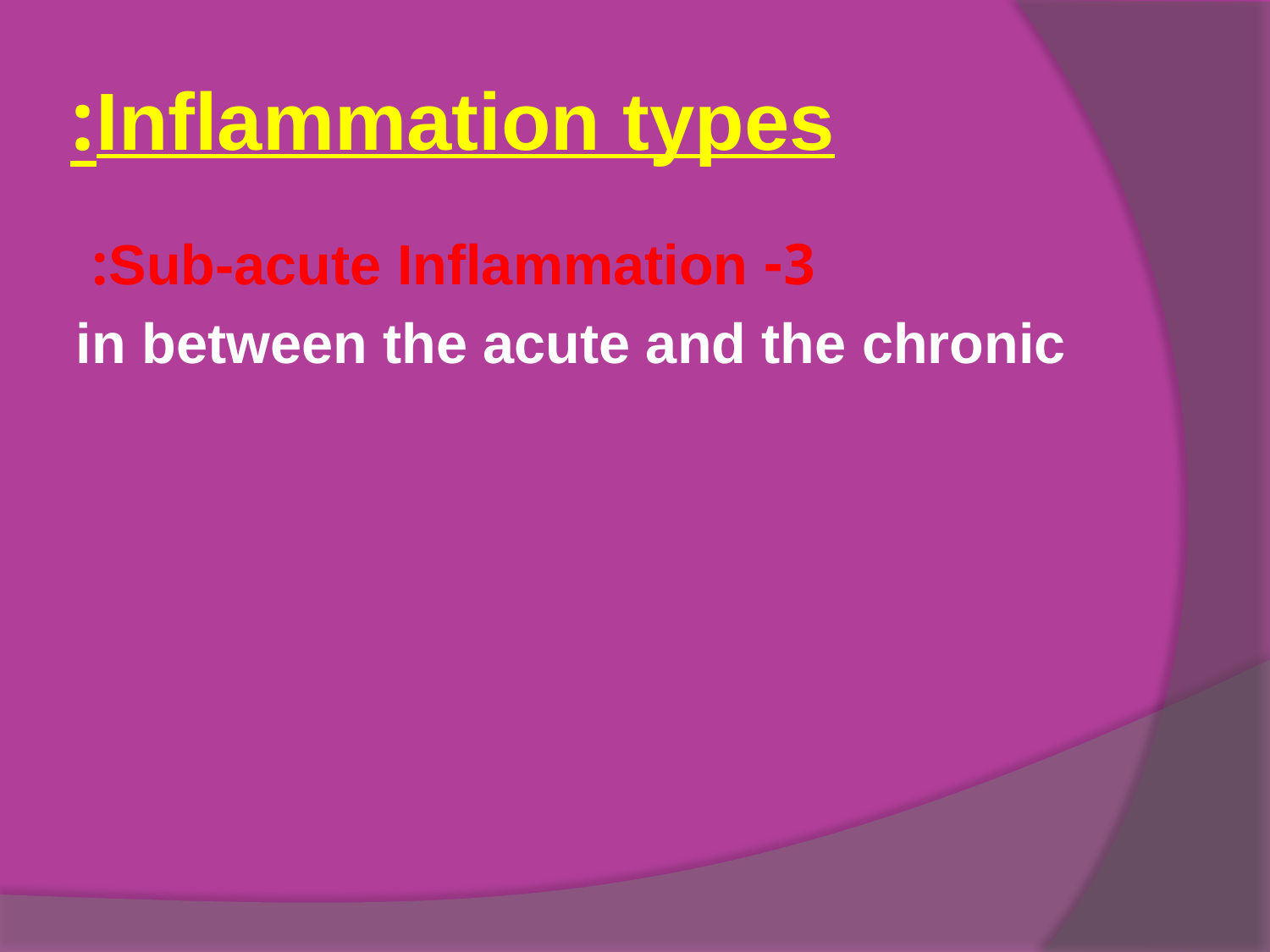

# Inflammation types:
3- Sub-acute Inflammation:
 in between the acute and the chronic